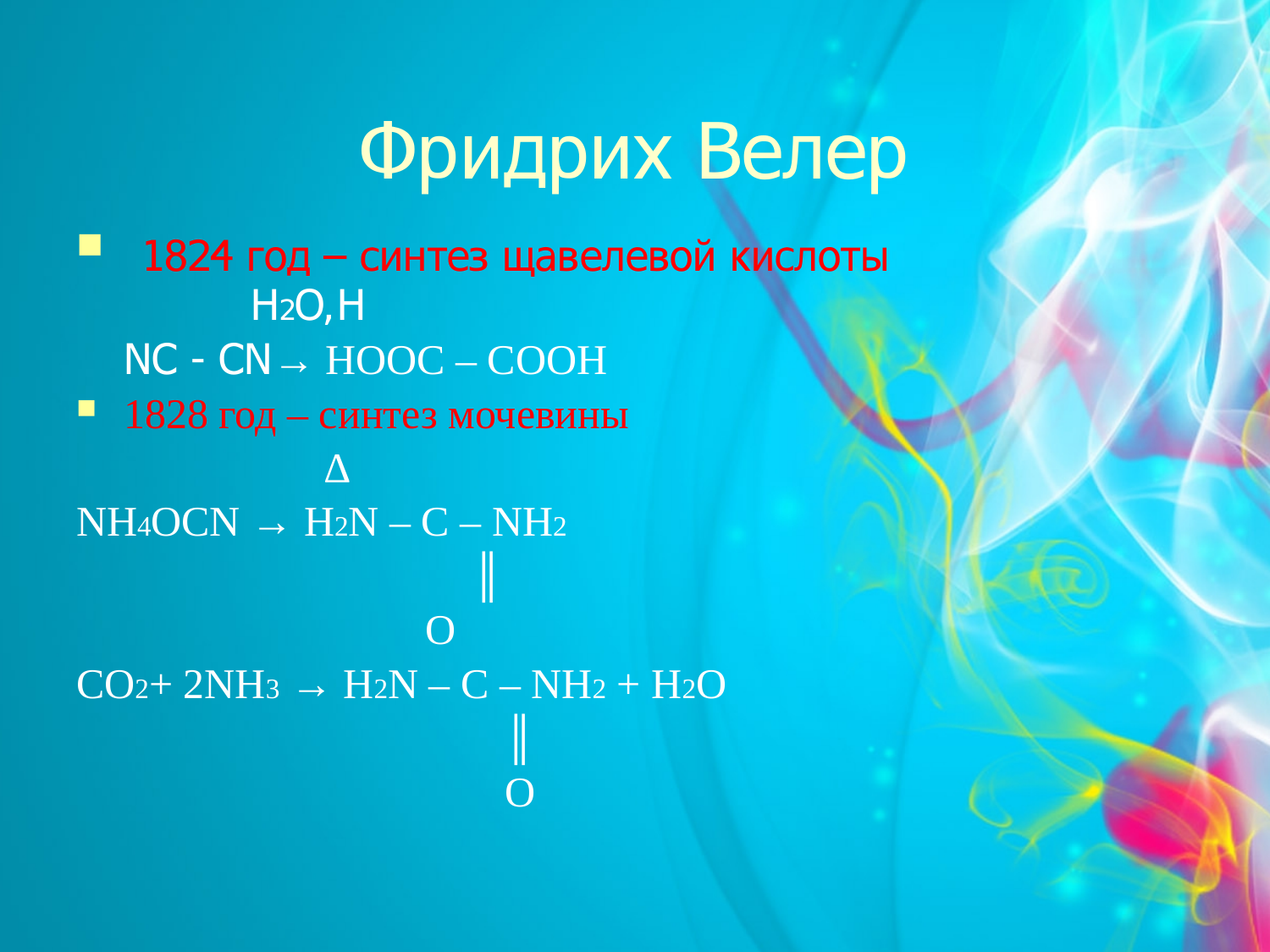

# Фридрих Велер
 1824 год – синтез щавелевой кислоты          		H2O,H
	NC - CN→ HOOC – COOH
1828 год – синтез мочевины
		       ∆
NH4OCN → H2N – C – NH2
		                     ║
                                 O
CO2+ 2NH3 → H2N – C – NH2 + H2O
			            ║
			            O